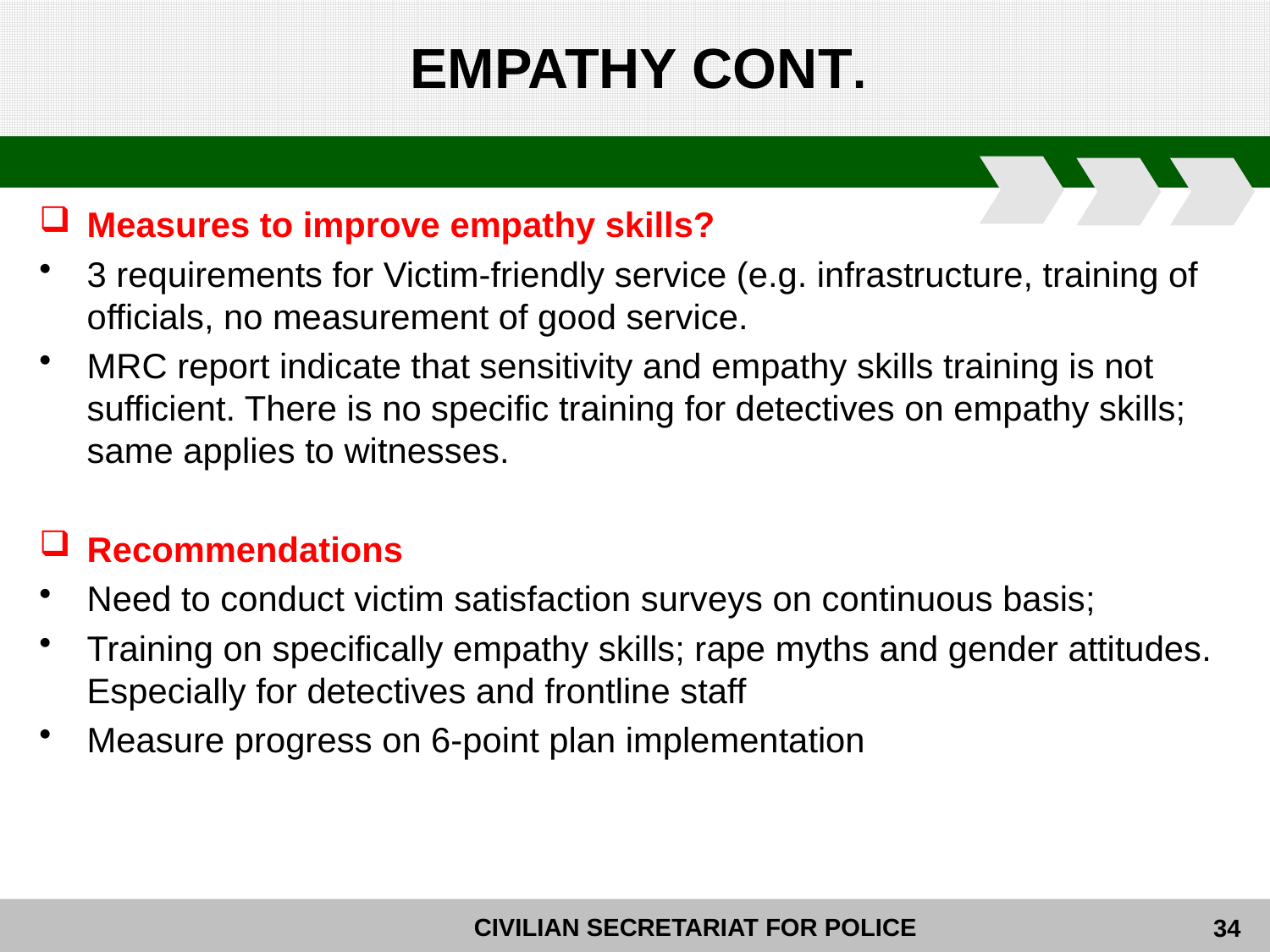

# EMPATHY CONT.
Measures to improve empathy skills?
3 requirements for Victim-friendly service (e.g. infrastructure, training of officials, no measurement of good service.
MRC report indicate that sensitivity and empathy skills training is not sufficient. There is no specific training for detectives on empathy skills; same applies to witnesses.

Recommendations
Need to conduct victim satisfaction surveys on continuous basis;
Training on specifically empathy skills; rape myths and gender attitudes. Especially for detectives and frontline staff
Measure progress on 6-point plan implementation

34